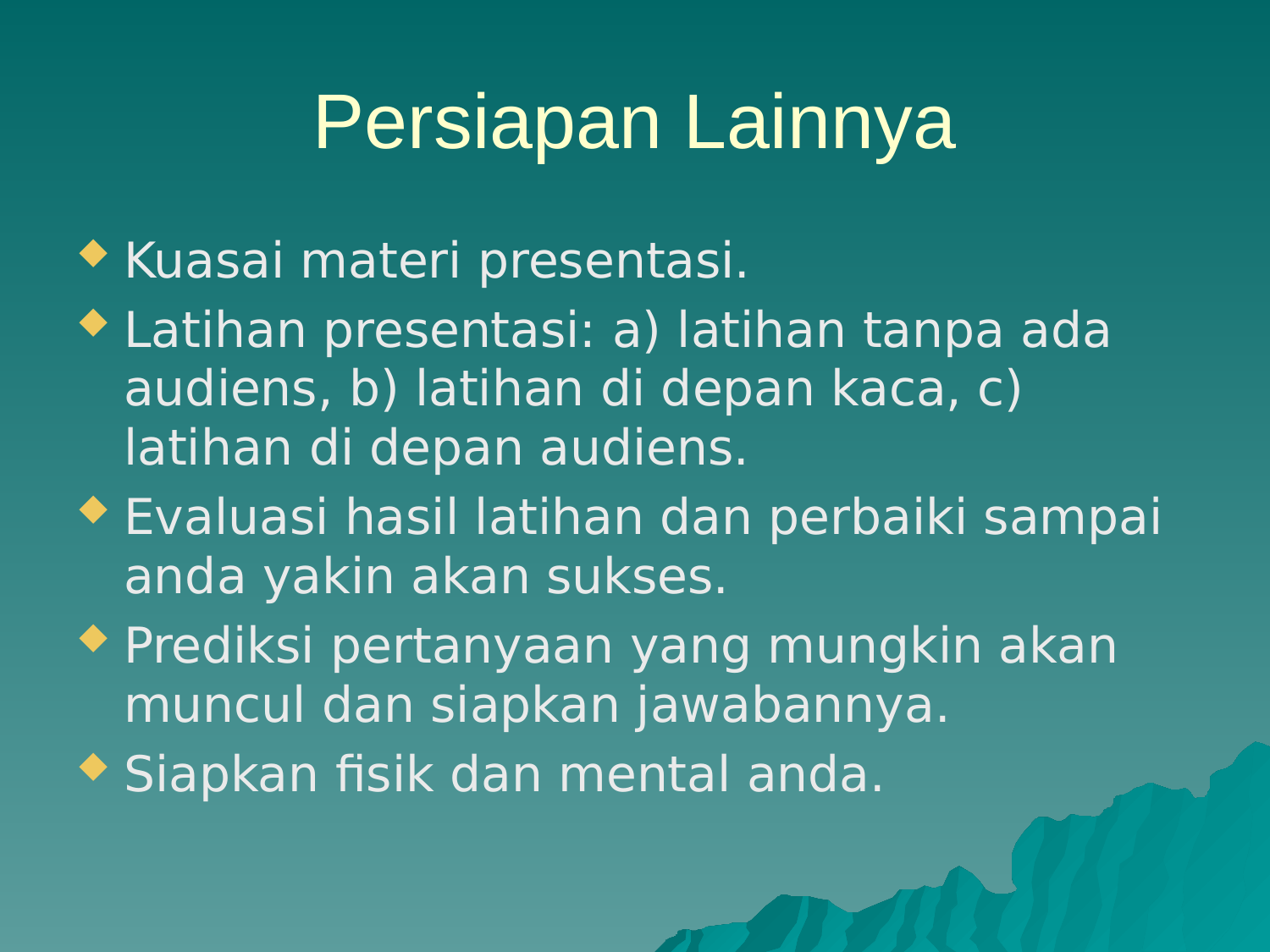

# Persiapan Lainnya
Kuasai materi presentasi.
Latihan presentasi: a) latihan tanpa ada audiens, b) latihan di depan kaca, c) latihan di depan audiens.
Evaluasi hasil latihan dan perbaiki sampai anda yakin akan sukses.
Prediksi pertanyaan yang mungkin akan muncul dan siapkan jawabannya.
Siapkan fisik dan mental anda.